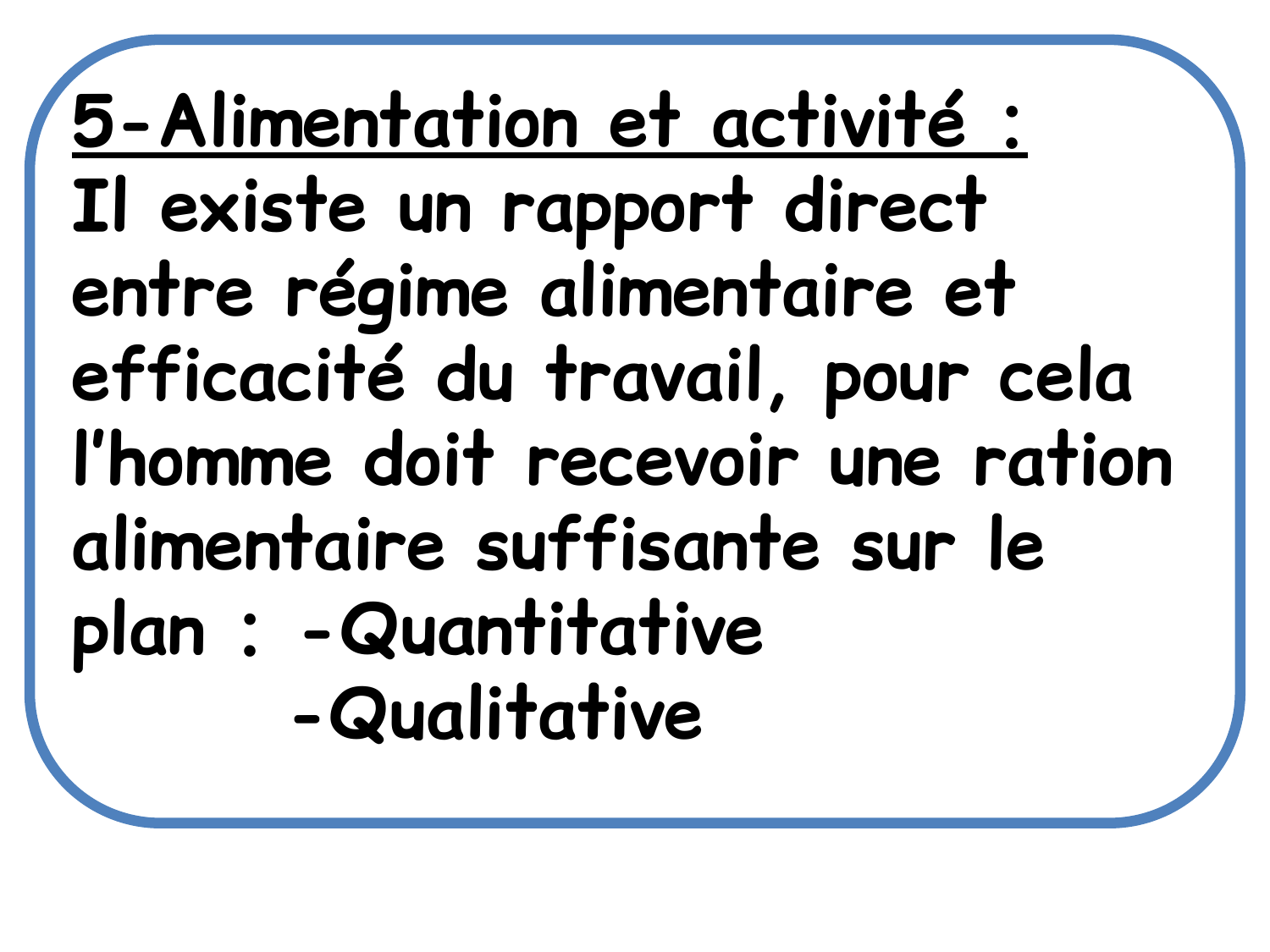

5-Alimentation et activité :
Il existe un rapport direct entre régime alimentaire et efficacité du travail, pour cela l’homme doit recevoir une ration alimentaire suffisante sur le plan : -Quantitative
       -Qualitative